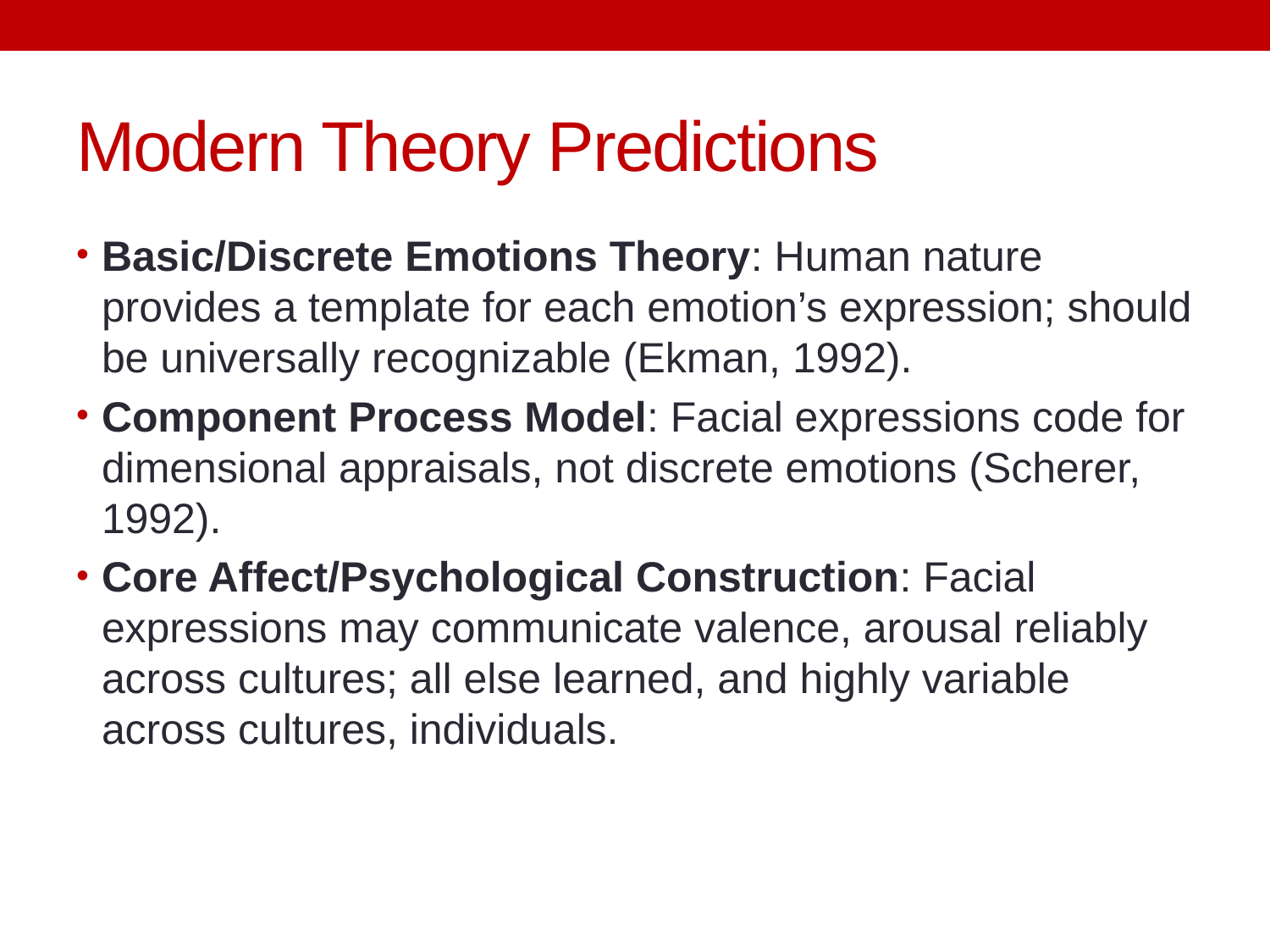

# Modern Theory Predictions
Basic/Discrete Emotions Theory: Human nature provides a template for each emotion’s expression; should be universally recognizable (Ekman, 1992).
Component Process Model: Facial expressions code for dimensional appraisals, not discrete emotions (Scherer, 1992).
Core Affect/Psychological Construction: Facial expressions may communicate valence, arousal reliably across cultures; all else learned, and highly variable across cultures, individuals.